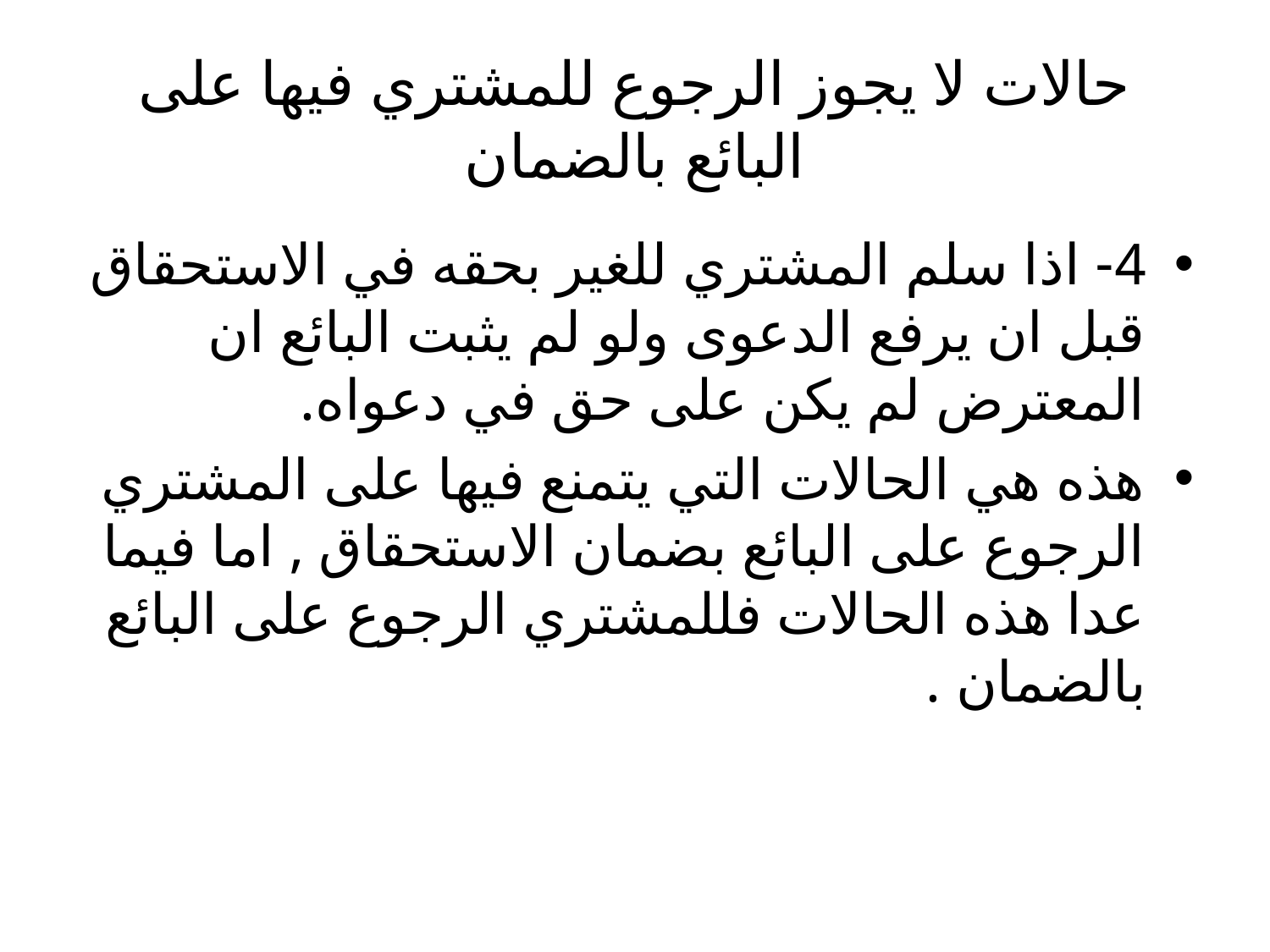

# حالات لا يجوز الرجوع للمشتري فيها على البائع بالضمان
4- اذا سلم المشتري للغير بحقه في الاستحقاق قبل ان يرفع الدعوى ولو لم يثبت البائع ان المعترض لم يكن على حق في دعواه.
هذه هي الحالات التي يتمنع فيها على المشتري الرجوع على البائع بضمان الاستحقاق , اما فيما عدا هذه الحالات فللمشتري الرجوع على البائع بالضمان .